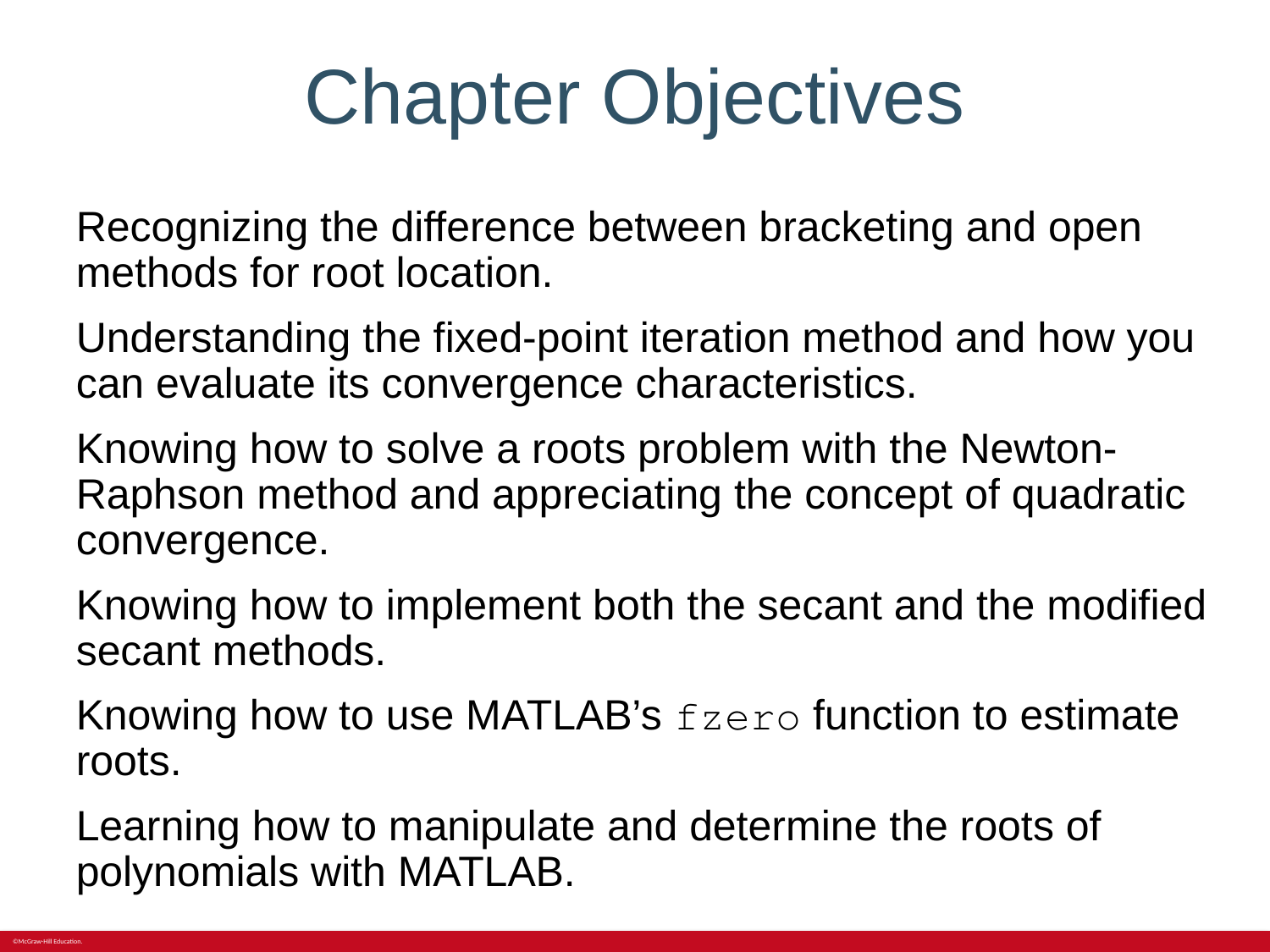

# Chapter Objectives
Recognizing the difference between bracketing and open methods for root location.
Understanding the fixed-point iteration method and how you can evaluate its convergence characteristics.
Knowing how to solve a roots problem with the Newton-Raphson method and appreciating the concept of quadratic convergence.
Knowing how to implement both the secant and the modified secant methods.
Knowing how to use MATLAB’s fzero function to estimate roots.
Learning how to manipulate and determine the roots of polynomials with MATLAB.